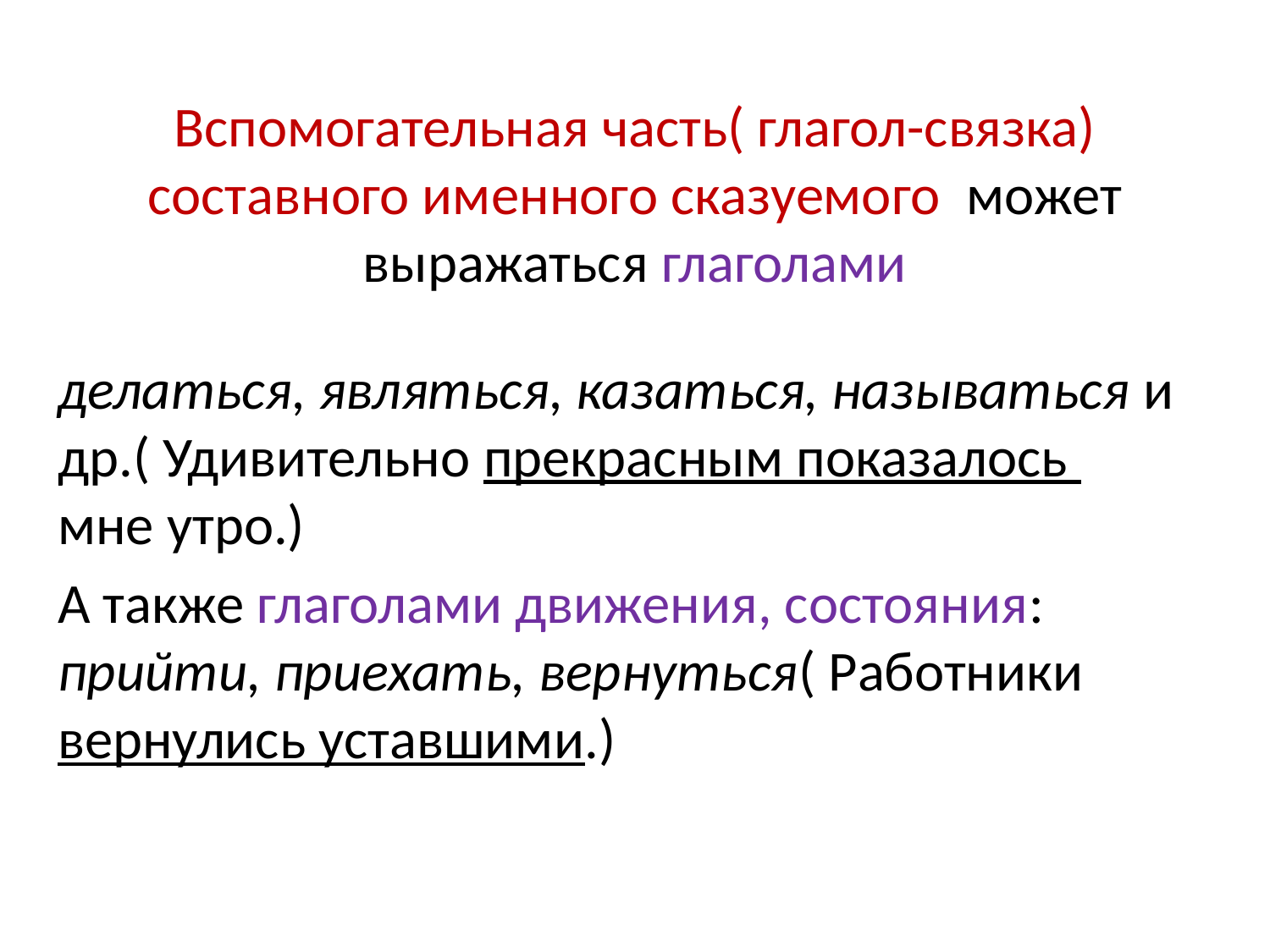

# Вспомогательная часть( глагол-связка) составного именного сказуемого  может выражаться глаголами
делаться, являться, казаться, называться и др.( Удивительно прекрасным показалось  мне утро.)
А также глаголами движения, состояния:  прийти, приехать, вернуться( Работники вернулись уставшими.)